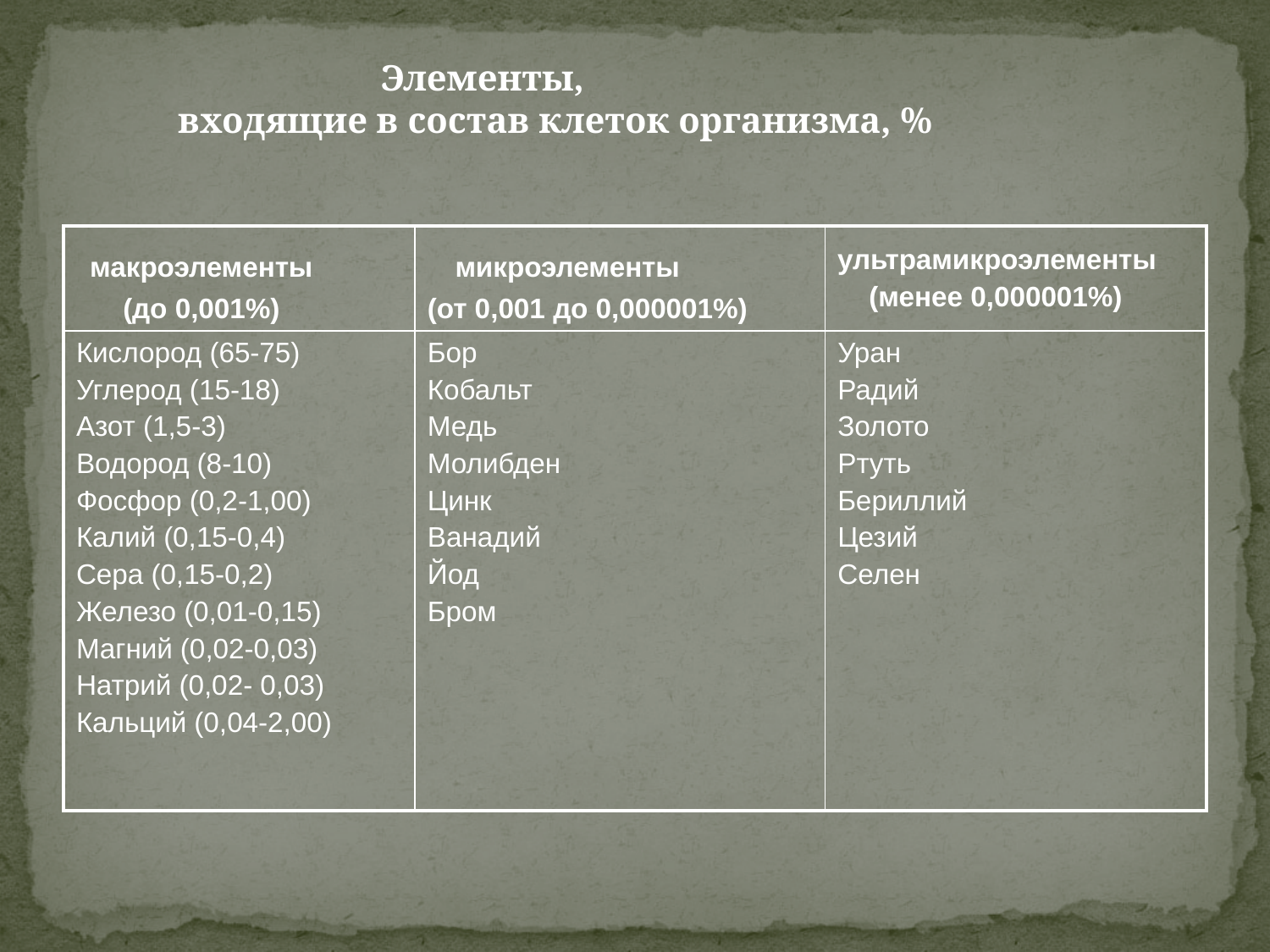

#
                             Элементы,
    входящие в состав клеток организма, %
| макроэлементы (до 0,001%) | микроэлементы (от 0,001 до 0,000001%) | ультрамикроэлементы (менее 0,000001%) |
| --- | --- | --- |
| Кислород (65-75) Углерод (15-18) Азот (1,5-3) Водород (8-10) Фосфор (0,2-1,00) Калий (0,15-0,4) Сера (0,15-0,2) Железо (0,01-0,15) Магний (0,02-0,03) Натрий (0,02- 0,03) Кальций (0,04-2,00) | Бор Кобальт Медь Молибден Цинк Ванадий Йод Бром | Уран Радий Золото Ртуть Бериллий Цезий Селен |